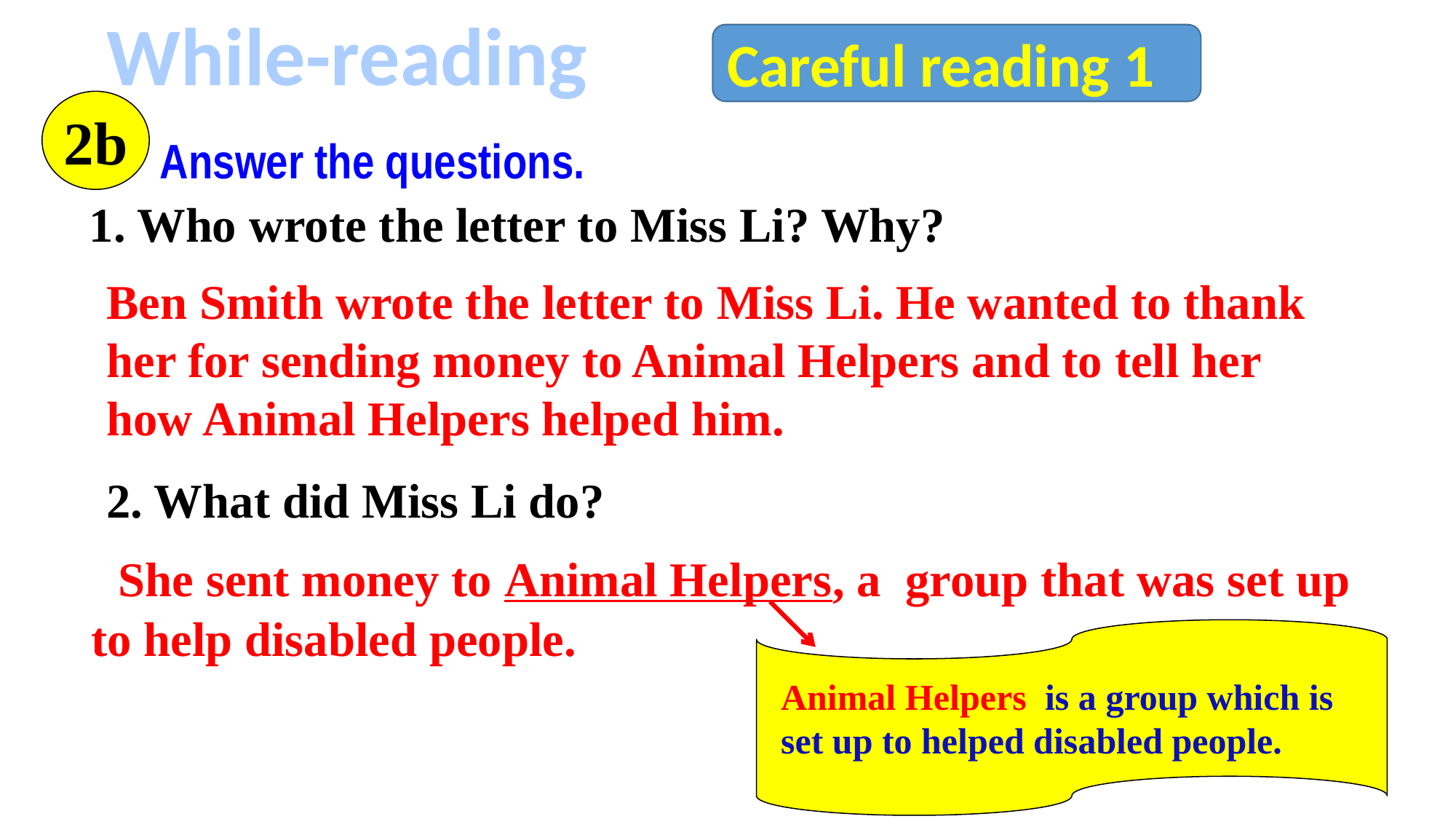

While-reading
Careful reading 1
2b
Answer the questions.
1. Who wrote the letter to Miss Li? Why?
Ben Smith wrote the letter to Miss Li. He wanted to thank her for sending money to Animal Helpers and to tell her how Animal Helpers helped him.
2. What did Miss Li do?

  She sent money to Animal Helpers, a  group that was set up to help disabled people.

Animal Helpers  is a group which is set up to helped disabled people.